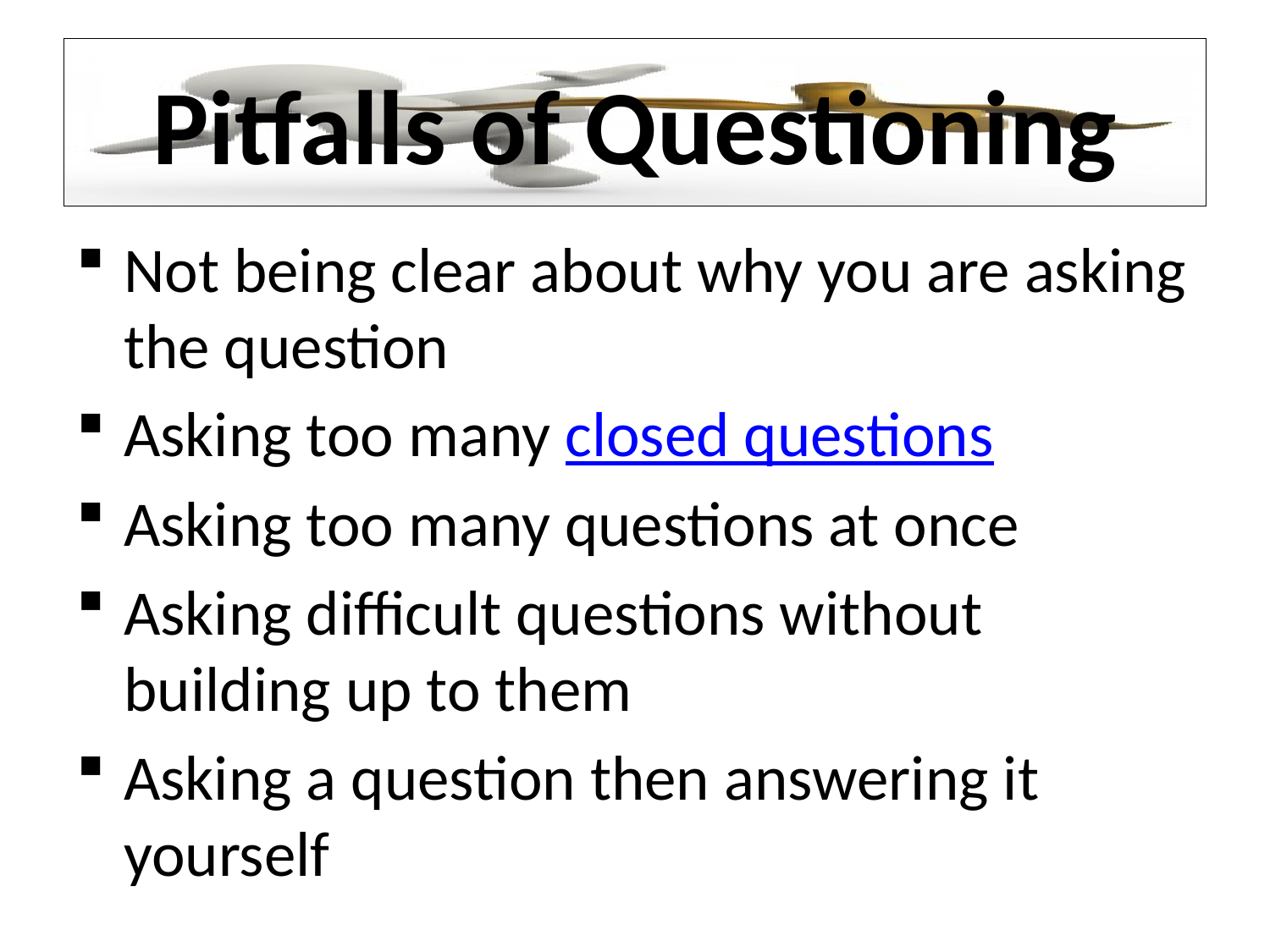

# Pitfalls of Questioning
Not being clear about why you are asking the question
Asking too many closed questions
Asking too many questions at once
Asking difficult questions without building up to them
Asking a question then answering it yourself